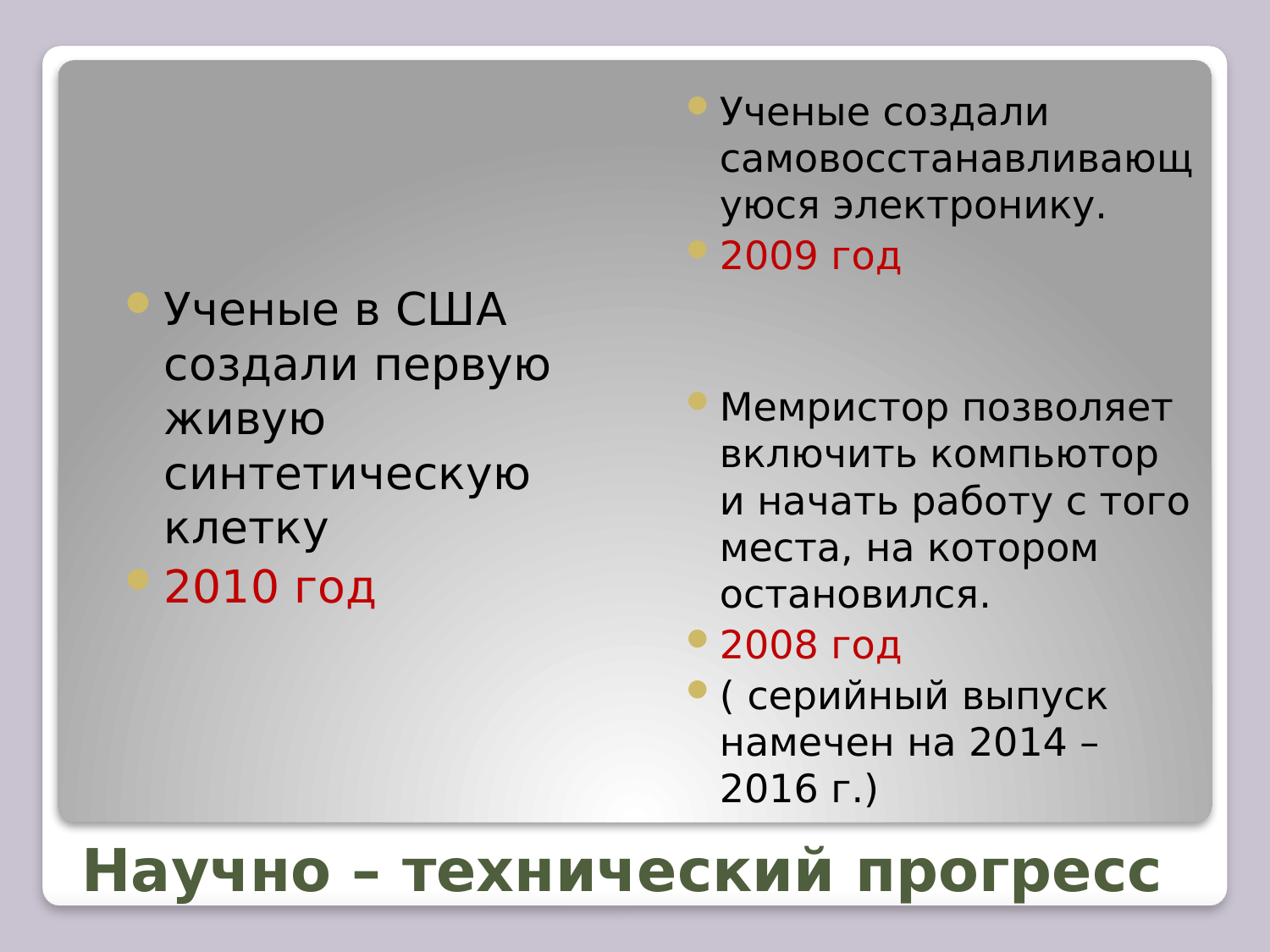

Ученые создали самовосстанавливающуюся электронику.
2009 год

Мемристор позволяет включить компьютор и начать работу с того места, на котором остановился.
2008 год
( серийный выпуск намечен на 2014 – 2016 г.)
Ученые в США создали первую живую синтетическую клетку
2010 год
# Научно – технический прогресс